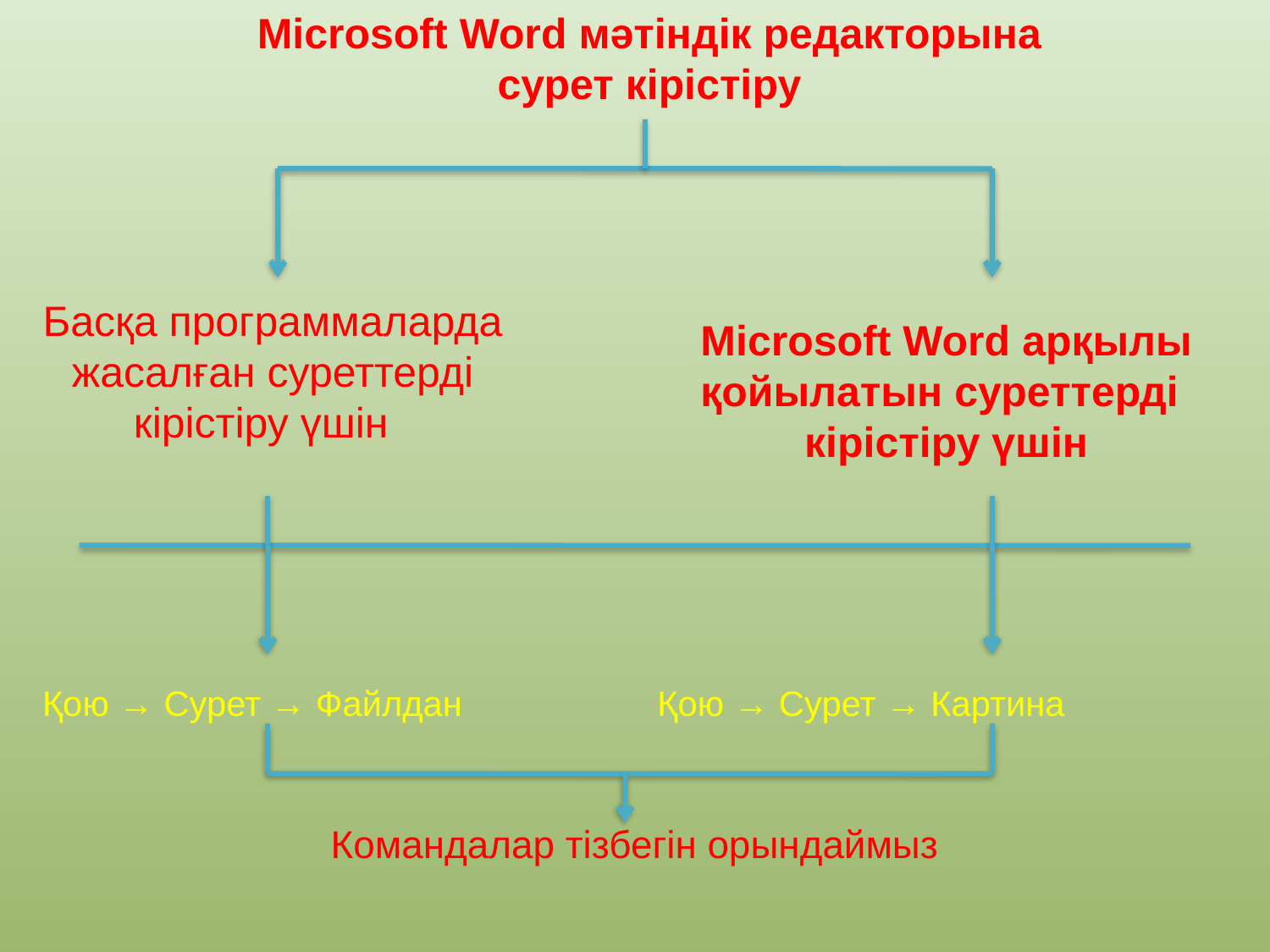

Microsoft Word мәтіндік редакторына
сурет кірістіру
Басқа программаларда жасалған суреттерді кірістіру үшін
Microsoft Word арқылы
қойылатын суреттерді
кірістіру үшін
Қою → Сурет → Файлдан
Қою → Сурет → Картина
Командалар тізбегін орындаймыз